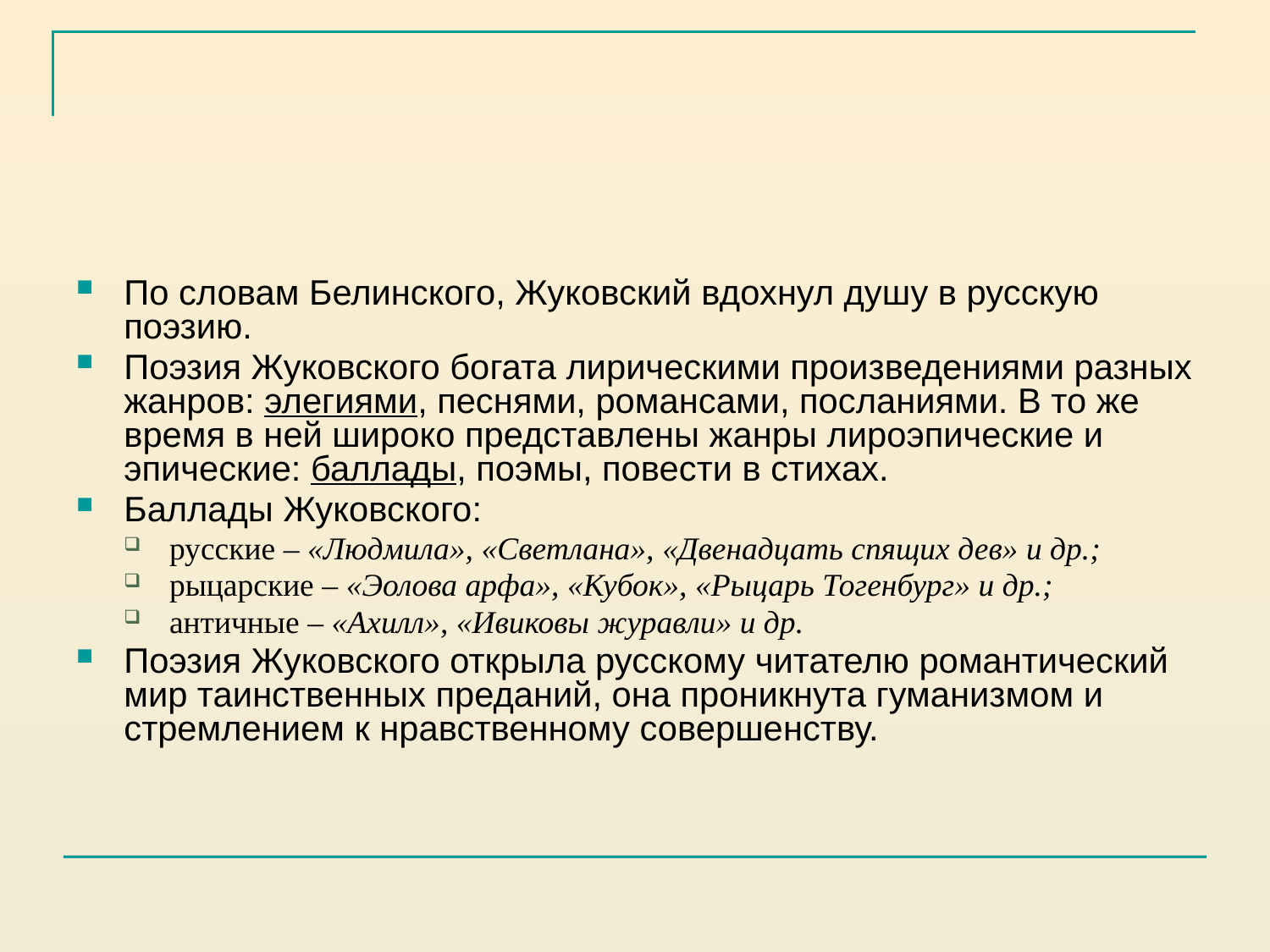

По словам Белинского, Жуковский вдохнул душу в русскую поэзию.
Поэзия Жуковского богата лирическими произведениями разных жанров: элегиями, песнями, романсами, посланиями. В то же время в ней широко представлены жанры лироэпические и эпические: баллады, поэмы, повести в стихах.
Баллады Жуковского:
русские – «Людмила», «Светлана», «Двенадцать спящих дев» и др.;
рыцарские – «Эолова арфа», «Кубок», «Рыцарь Тогенбург» и др.;
античные – «Ахилл», «Ивиковы журавли» и др.
Поэзия Жуковского открыла русскому читателю романтический мир таинственных преданий, она проникнута гуманизмом и стремлением к нравственному совершенству.